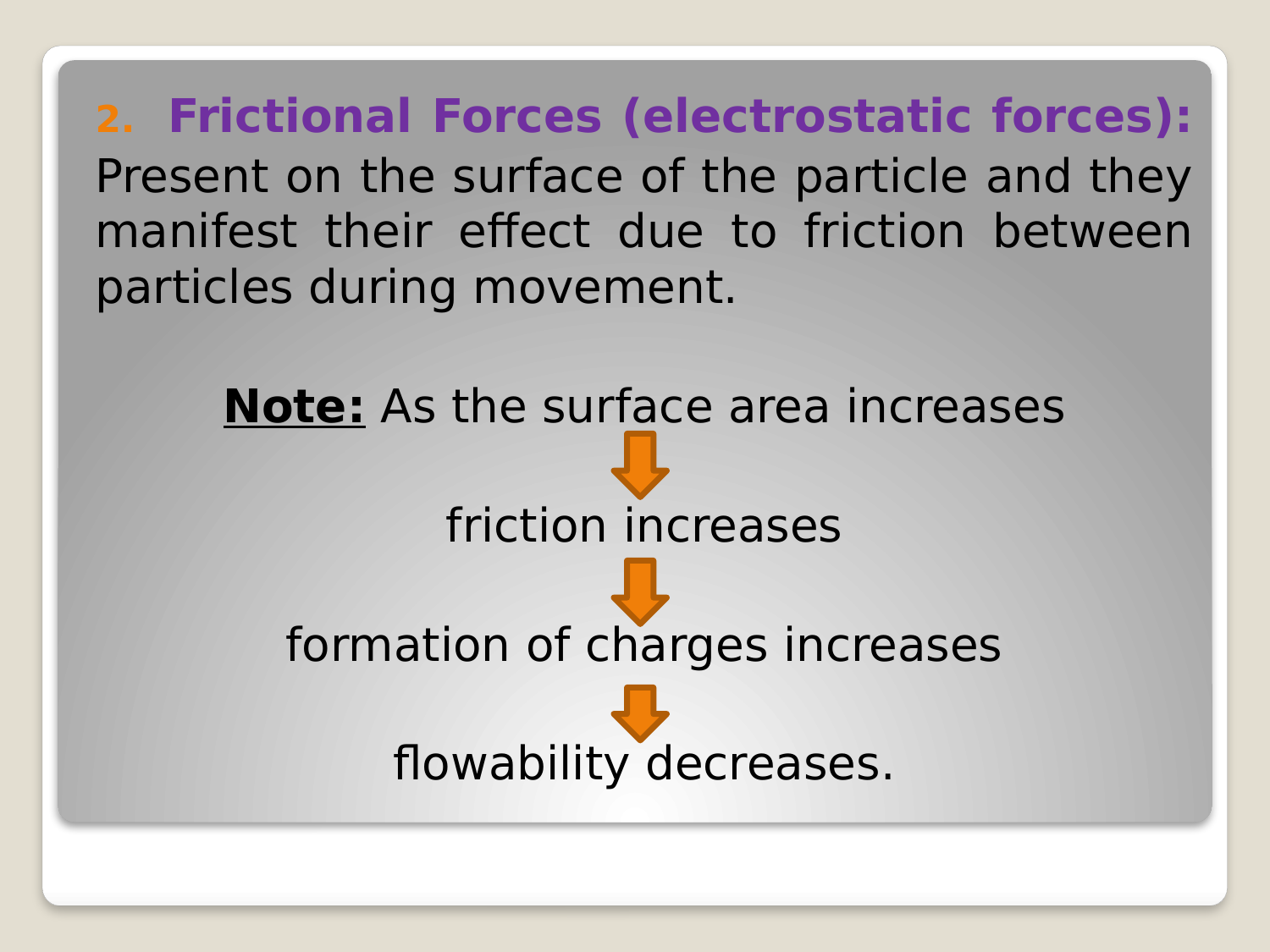

Frictional Forces (electrostatic forces):
Present on the surface of the particle and they manifest their effect due to friction between particles during movement.

Note: As the surface area increases

friction increases

formation of charges increases

flowability decreases.